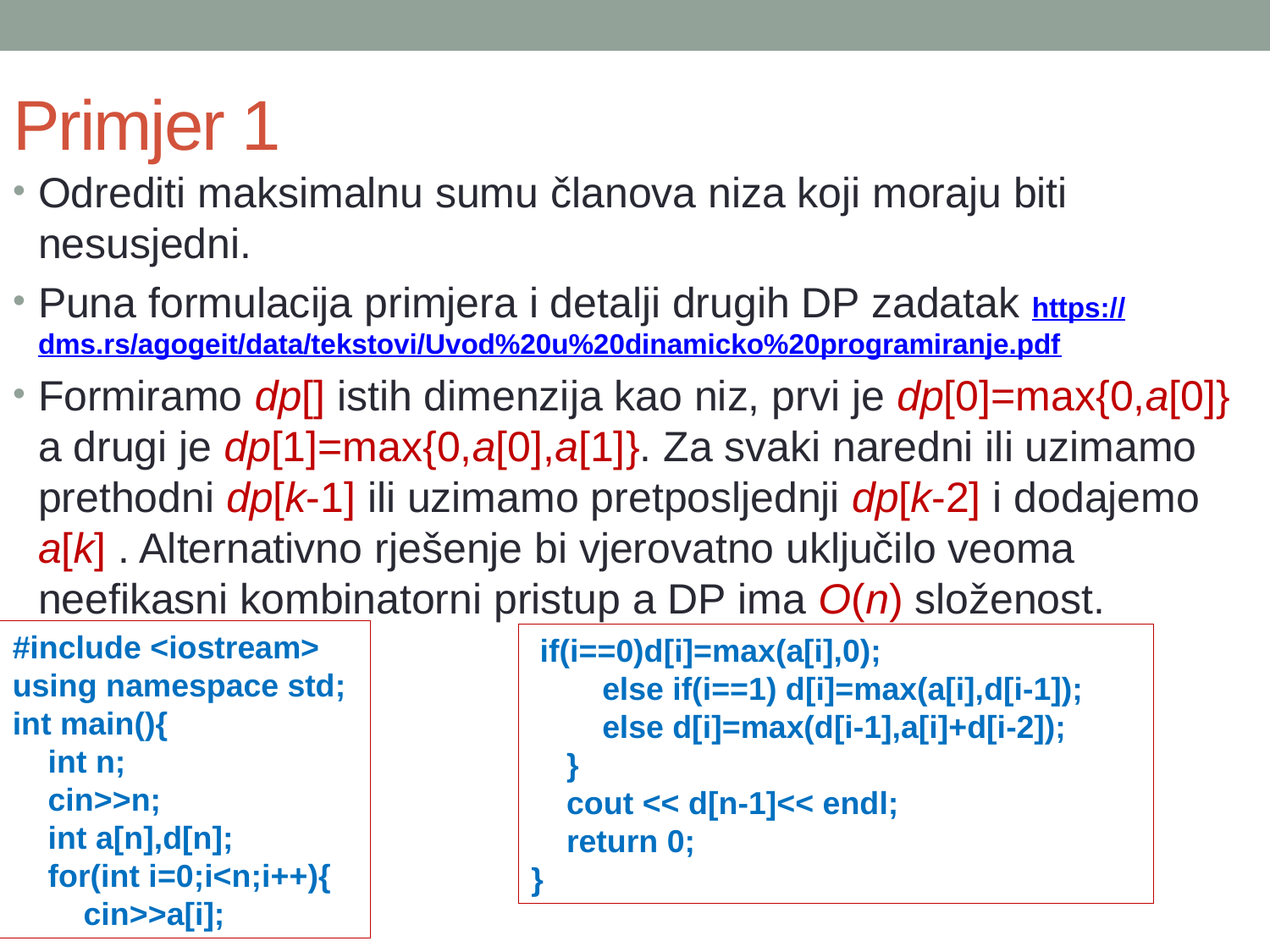

# Primjer 1
Odrediti maksimalnu sumu članova niza koji moraju biti nesusjedni.
Puna formulacija primjera i detalji drugih DP zadatak https://dms.rs/agogeit/data/tekstovi/Uvod%20u%20dinamicko%20programiranje.pdf
Formiramo dp[] istih dimenzija kao niz, prvi je dp[0]=max{0,a[0]} a drugi je dp[1]=max{0,a[0],a[1]}. Za svaki naredni ili uzimamo prethodni dp[k-1] ili uzimamo pretposljednji dp[k-2] i dodajemo a[k] . Alternativno rješenje bi vjerovatno uključilo veoma neefikasni kombinatorni pristup a DP ima O(n) složenost.
#include <iostream>
using namespace std;
int main(){
    int n;
    cin>>n;
    int a[n],d[n];
    for(int i=0;i<n;i++){
        cin>>a[i];
 if(i==0)d[i]=max(a[i],0);
        else if(i==1) d[i]=max(a[i],d[i-1]);
        else d[i]=max(d[i-1],a[i]+d[i-2]);
    }
    cout << d[n-1]<< endl;
    return 0;
}